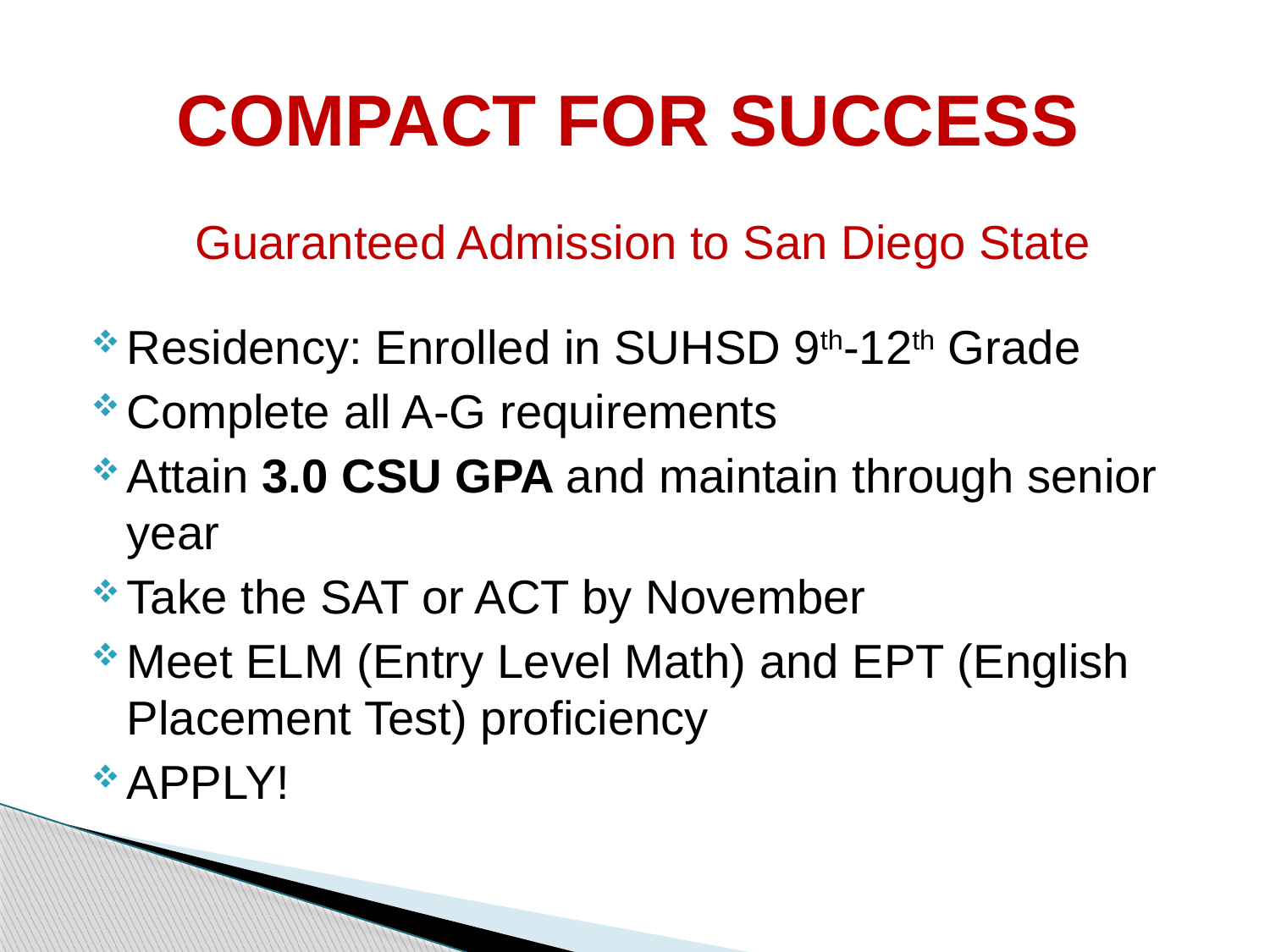

# COMPACT FOR SUCCESS
Guaranteed Admission to San Diego State

Residency: Enrolled in SUHSD 9th-12th Grade
Complete all A-G requirements
Attain 3.0 CSU GPA and maintain through senior year
Take the SAT or ACT by November
Meet ELM (Entry Level Math) and EPT (English Placement Test) proficiency
APPLY!